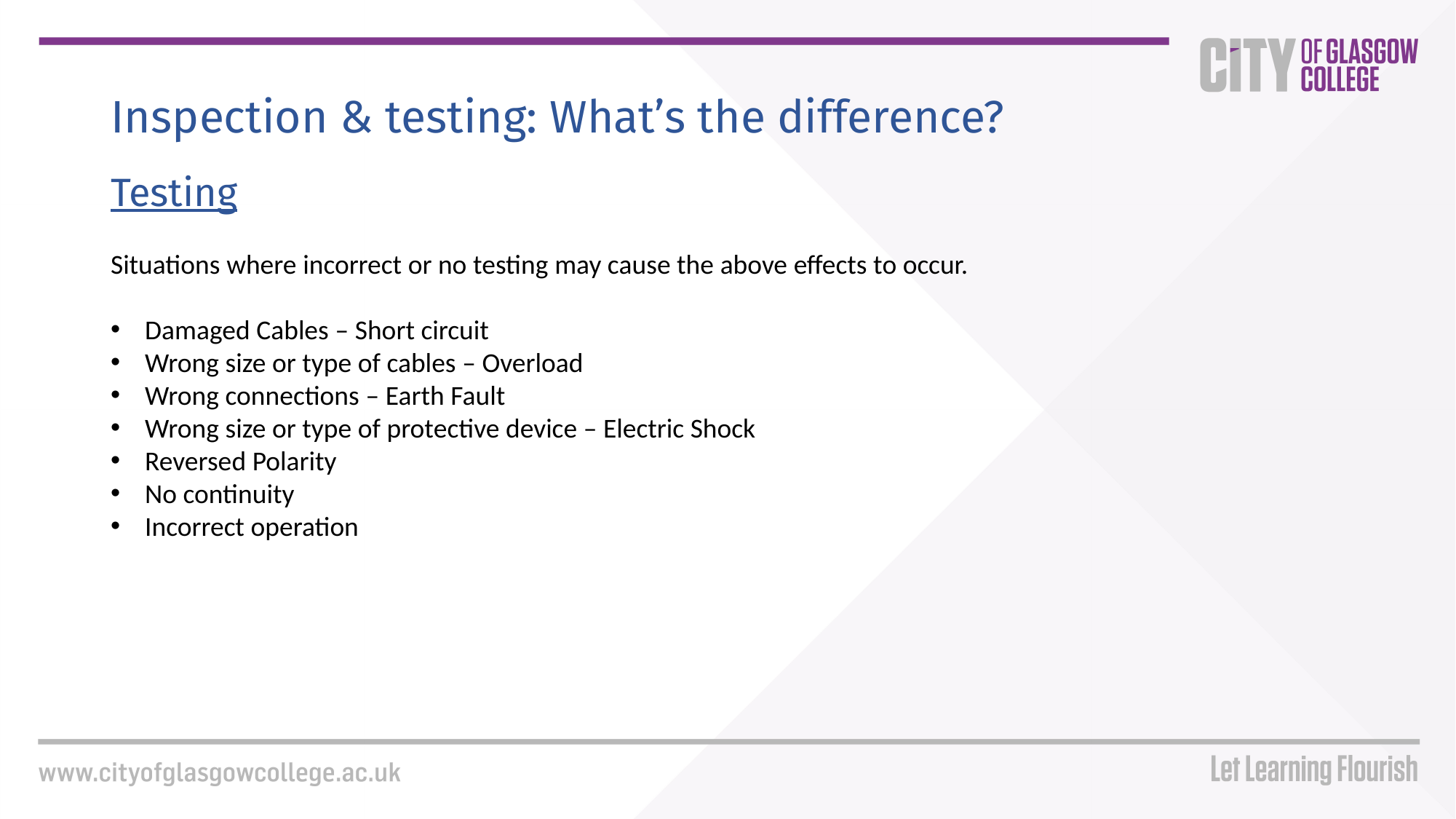

# Inspection & testing: What’s the difference?

Testing

Situations where incorrect or no testing may cause the above effects to occur.​
​
Damaged Cables – Short circuit​
Wrong size or type of cables – Overload​
Wrong connections – Earth Fault​
Wrong size or type of protective device – Electric Shock ​
Reversed Polarity​
No continuity​
Incorrect operation
​